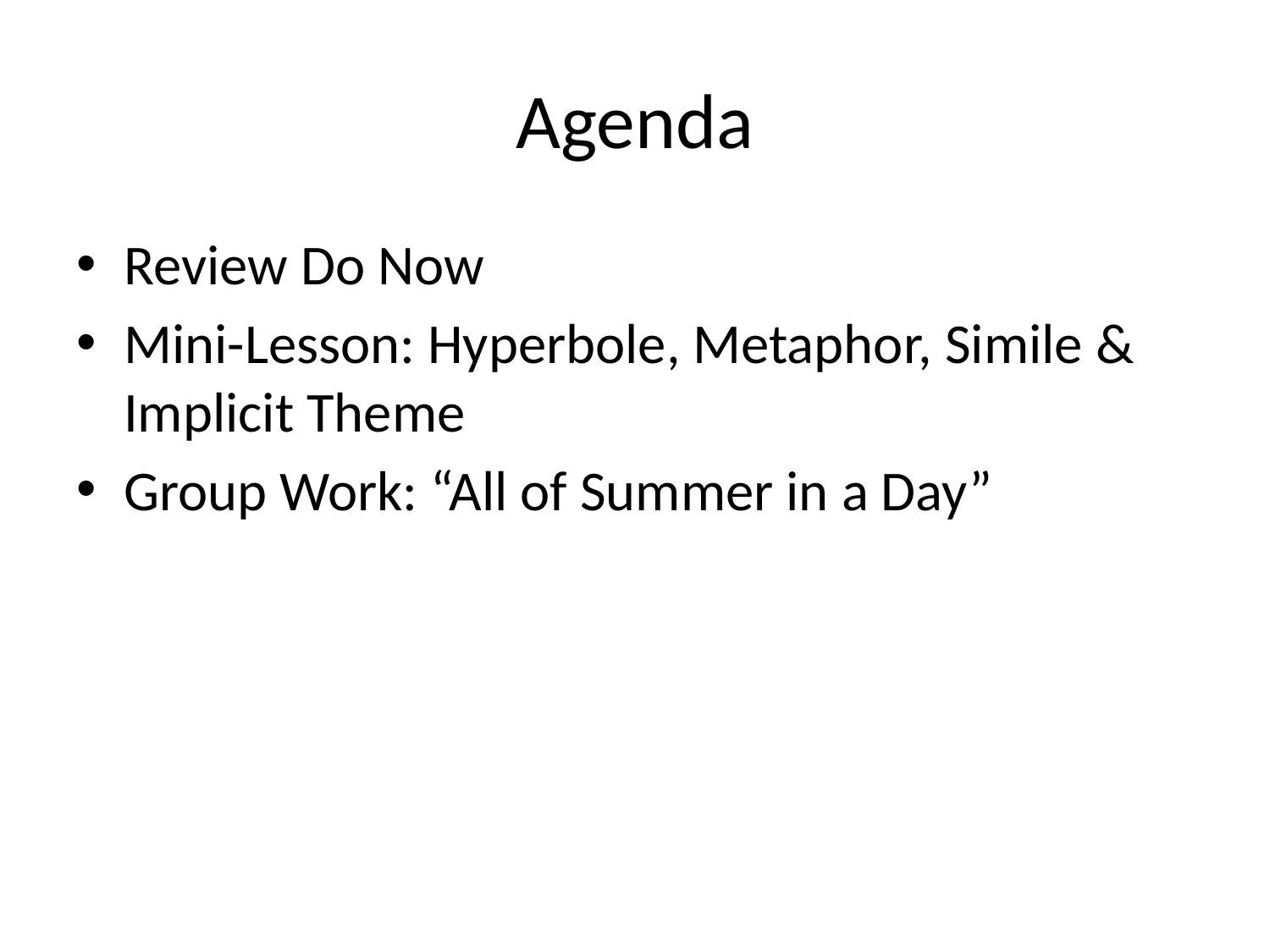

# Agenda
Review Do Now
Mini-Lesson: Hyperbole, Metaphor, Simile & Implicit Theme
Group Work: “All of Summer in a Day”